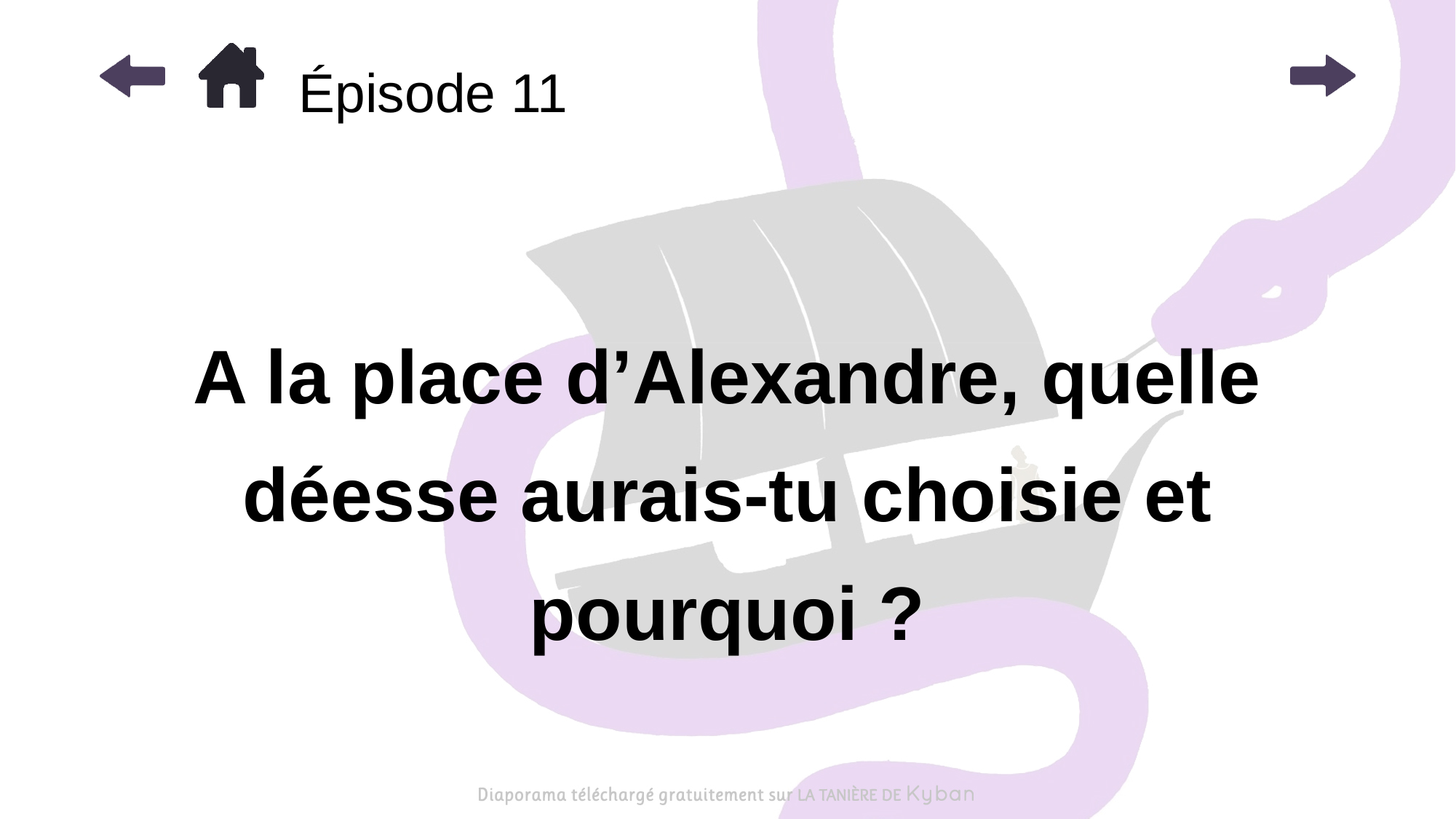

# Épisode 11
A la place d’Alexandre, quelle déesse aurais-tu choisie et pourquoi ?